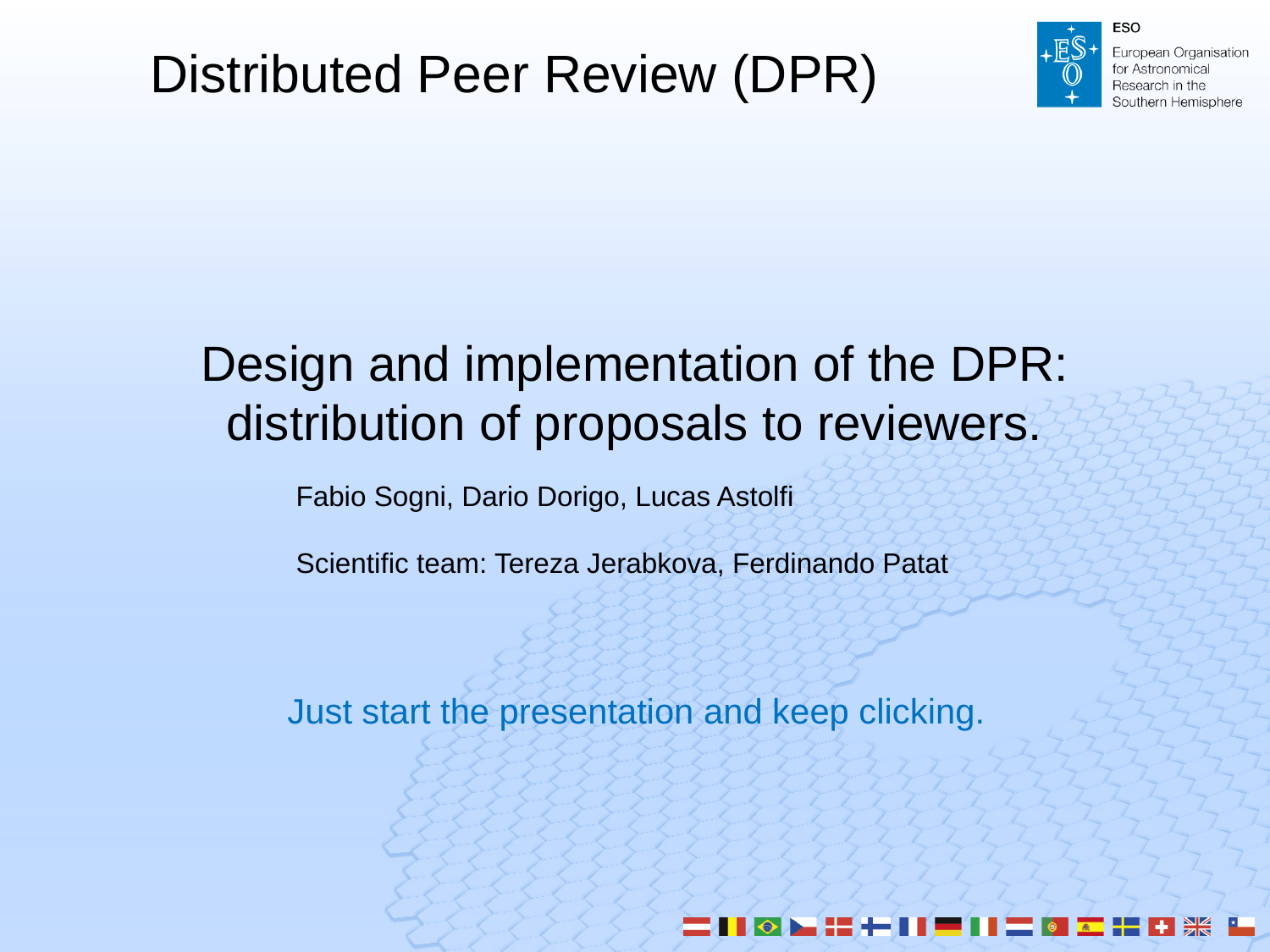

# Distributed Peer Review (DPR)
Design and implementation of the DPR:
distribution of proposals to reviewers.
Fabio Sogni, Dario Dorigo, Lucas Astolfi

Scientific team: Tereza Jerabkova, Ferdinando Patat
Just start the presentation and keep clicking.